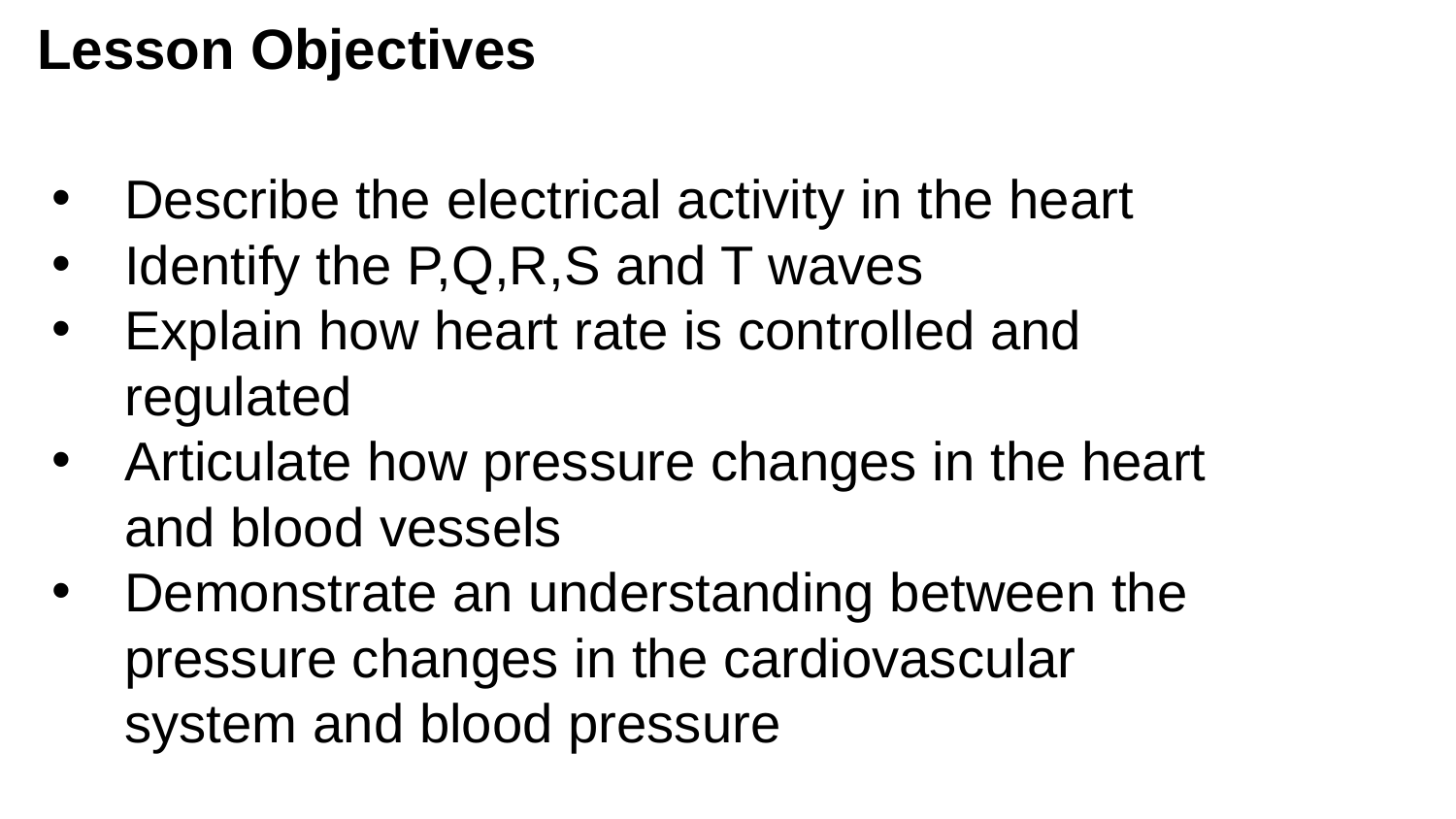

# Lesson Objectives
Describe the electrical activity in the heart
Identify the P,Q,R,S and T waves
Explain how heart rate is controlled and regulated
Articulate how pressure changes in the heart and blood vessels
Demonstrate an understanding between the pressure changes in the cardiovascular system and blood pressure